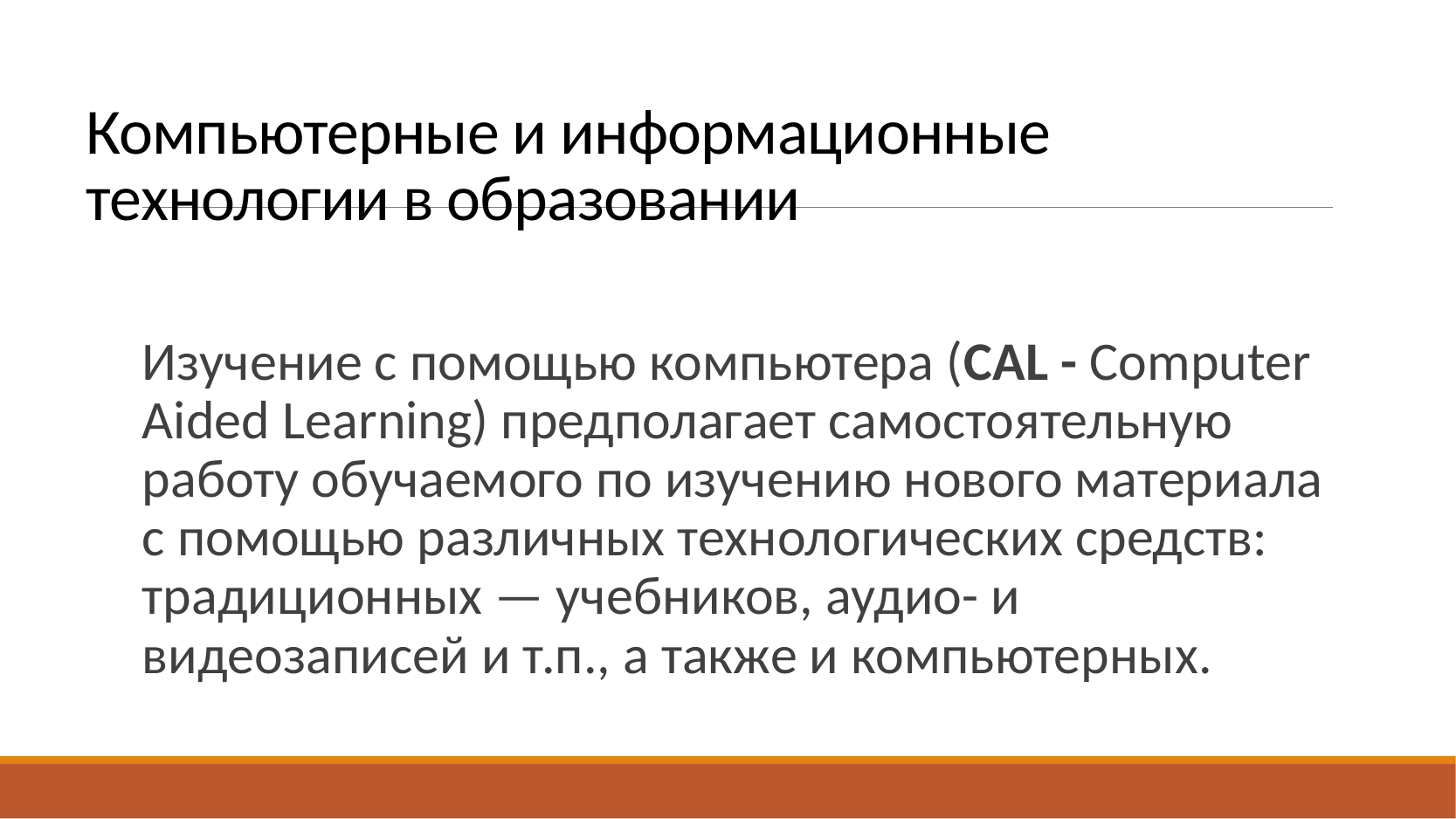

# Компьютерные и информационные технологии в образовании

	Изучение с помощью компьютера (CAL - Computer Aided Learning) предполагает самостоятельную работу обучаемого по изучению нового материала с помощью различных технологических средств: традиционных — учебников, аудио- и видеозаписей и т.п., а также и компьютерных.